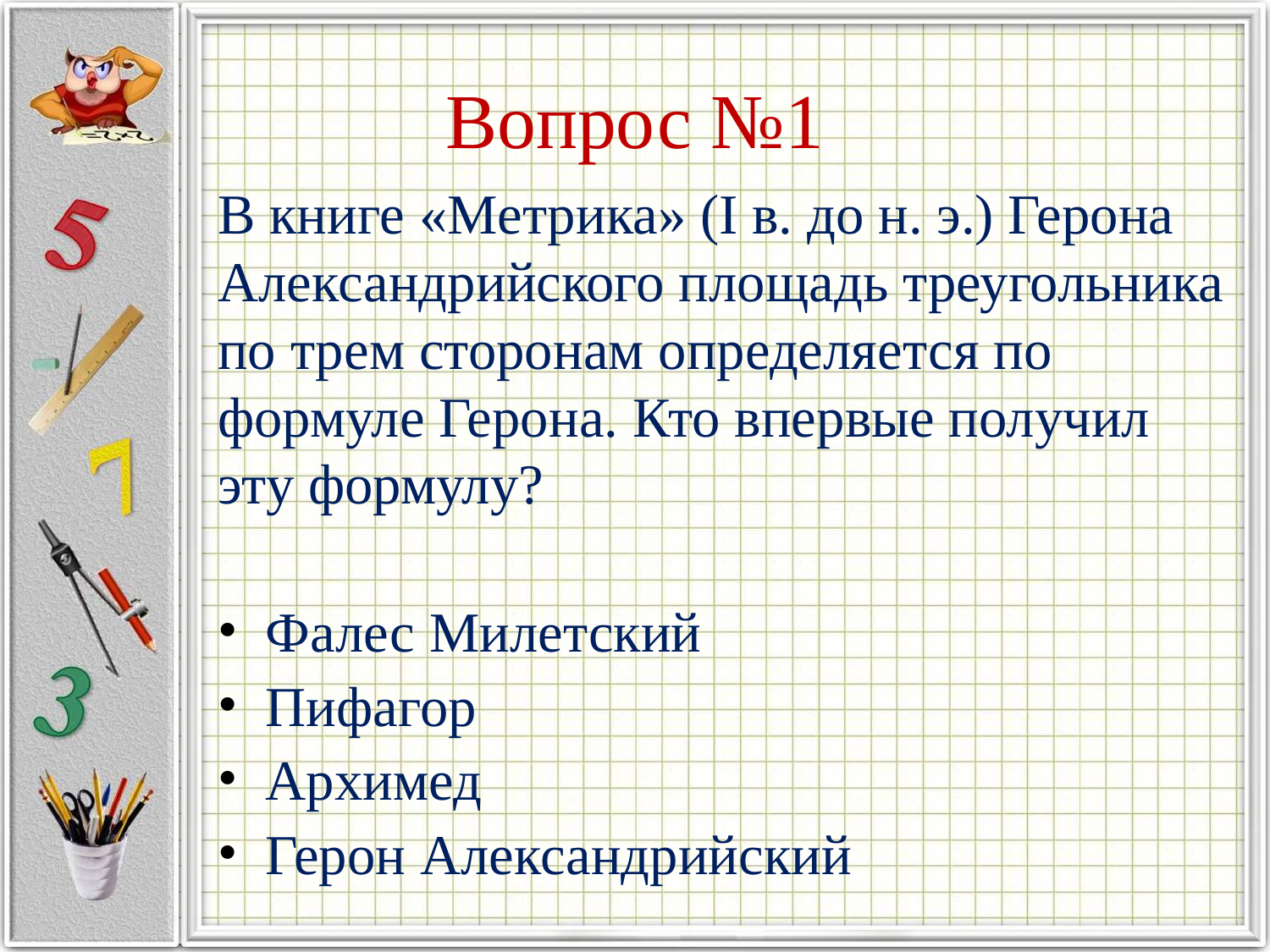

# Вопрос №1
В книге «Метрика» (I в. до н. э.) Герона Александрийского площадь треугольника по трем сторонам определяется по формуле Герона. Кто впервые получил эту формулу?

Фалес Милетский
Пифагор
Архимед
Герон Александрийский